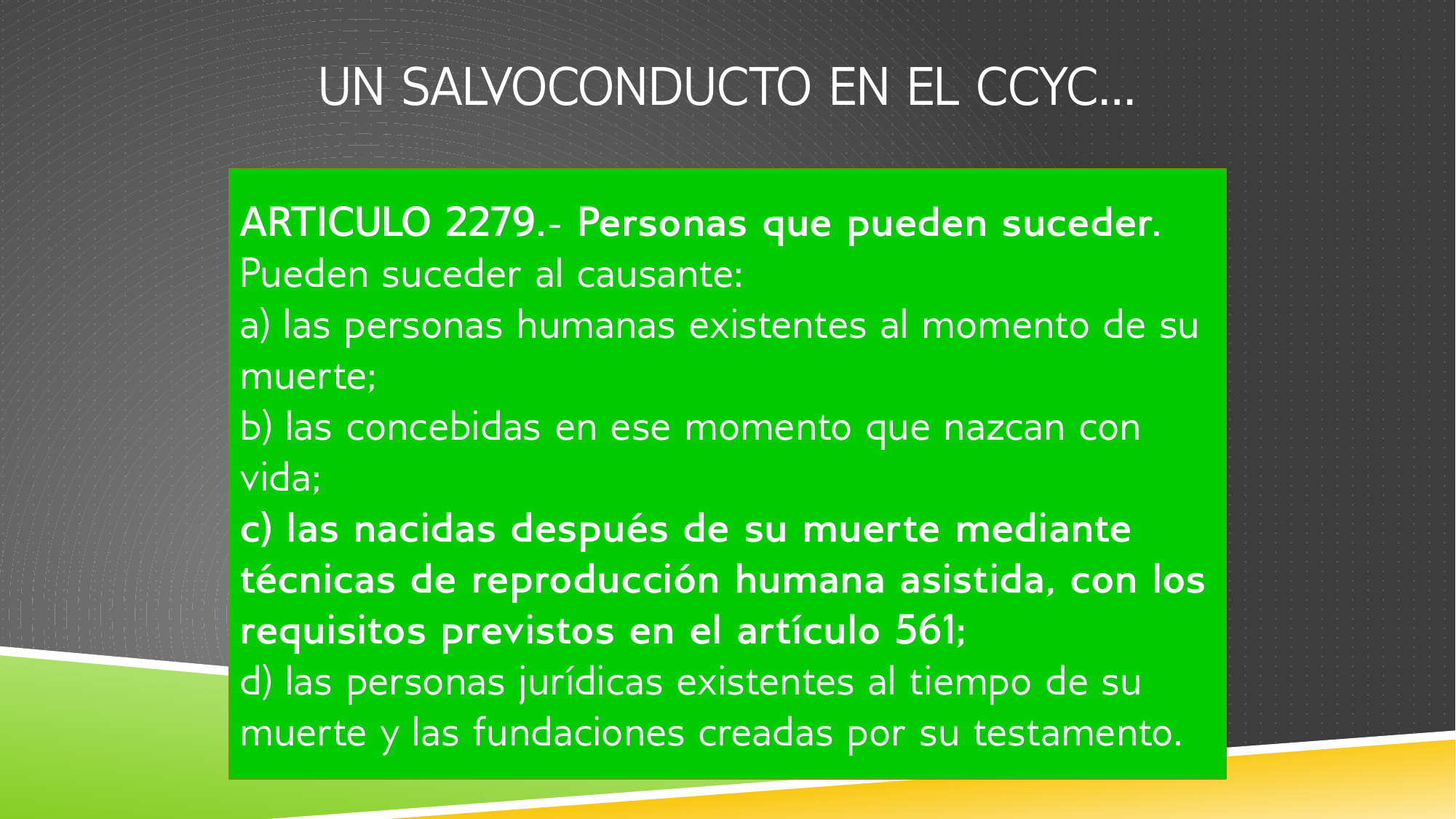

# Un salvoconducto en el CCyC…
ARTICULO 2279.- Personas que pueden suceder. Pueden suceder al causante:
a) las personas humanas existentes al momento de su muerte;
b) las concebidas en ese momento que nazcan con vida;
c) las nacidas después de su muerte mediante técnicas de reproducción humana asistida, con los requisitos previstos en el artículo 561;
d) las personas jurídicas existentes al tiempo de su muerte y las fundaciones creadas por su testamento.